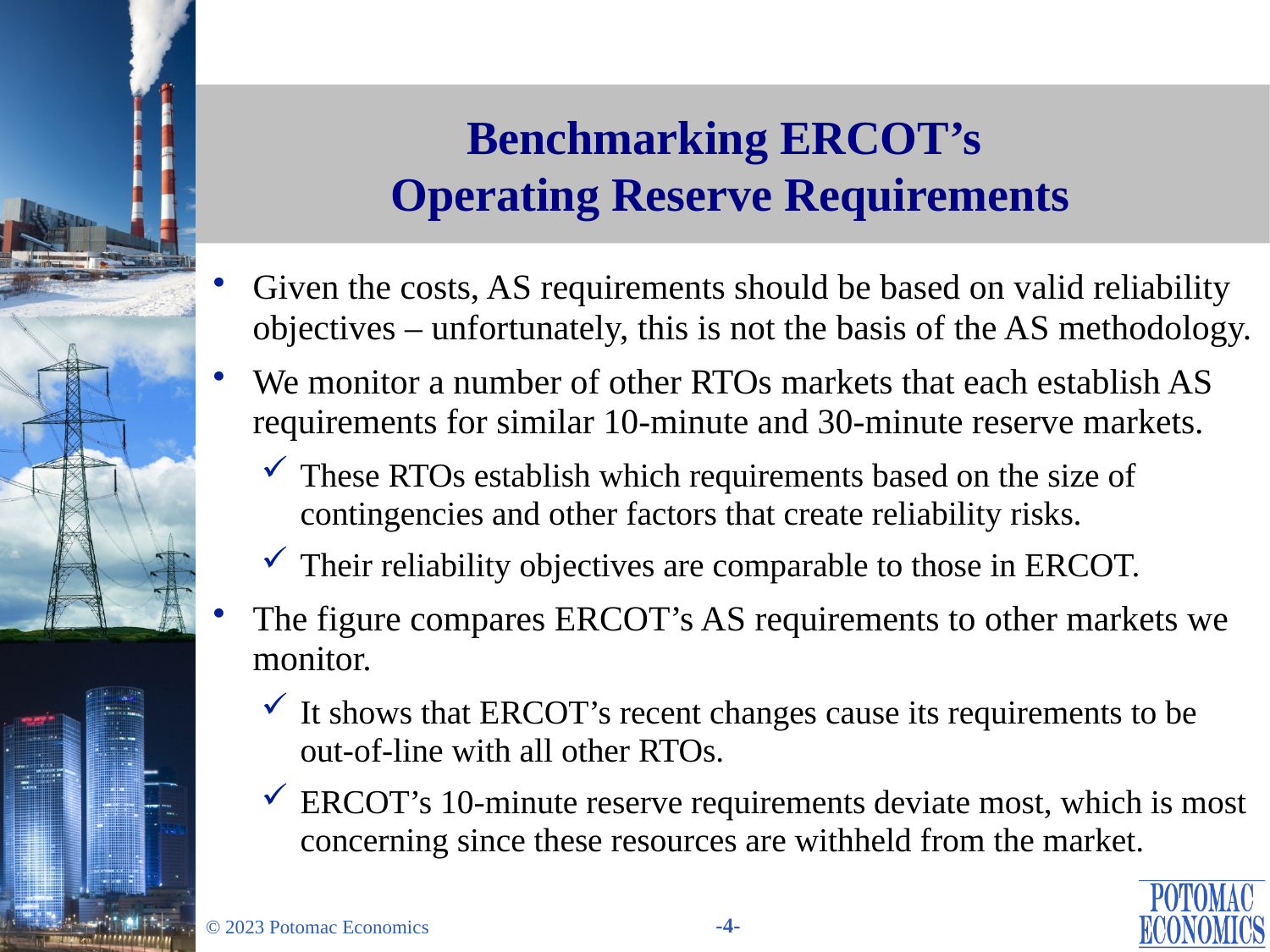

# Benchmarking ERCOT’s Operating Reserve Requirements
Given the costs, AS requirements should be based on valid reliability objectives – unfortunately, this is not the basis of the AS methodology.
We monitor a number of other RTOs markets that each establish AS requirements for similar 10-minute and 30-minute reserve markets.
These RTOs establish which requirements based on the size of contingencies and other factors that create reliability risks.
Their reliability objectives are comparable to those in ERCOT.
The figure compares ERCOT’s AS requirements to other markets we monitor.
It shows that ERCOT’s recent changes cause its requirements to be out-of-line with all other RTOs.
ERCOT’s 10-minute reserve requirements deviate most, which is most concerning since these resources are withheld from the market.